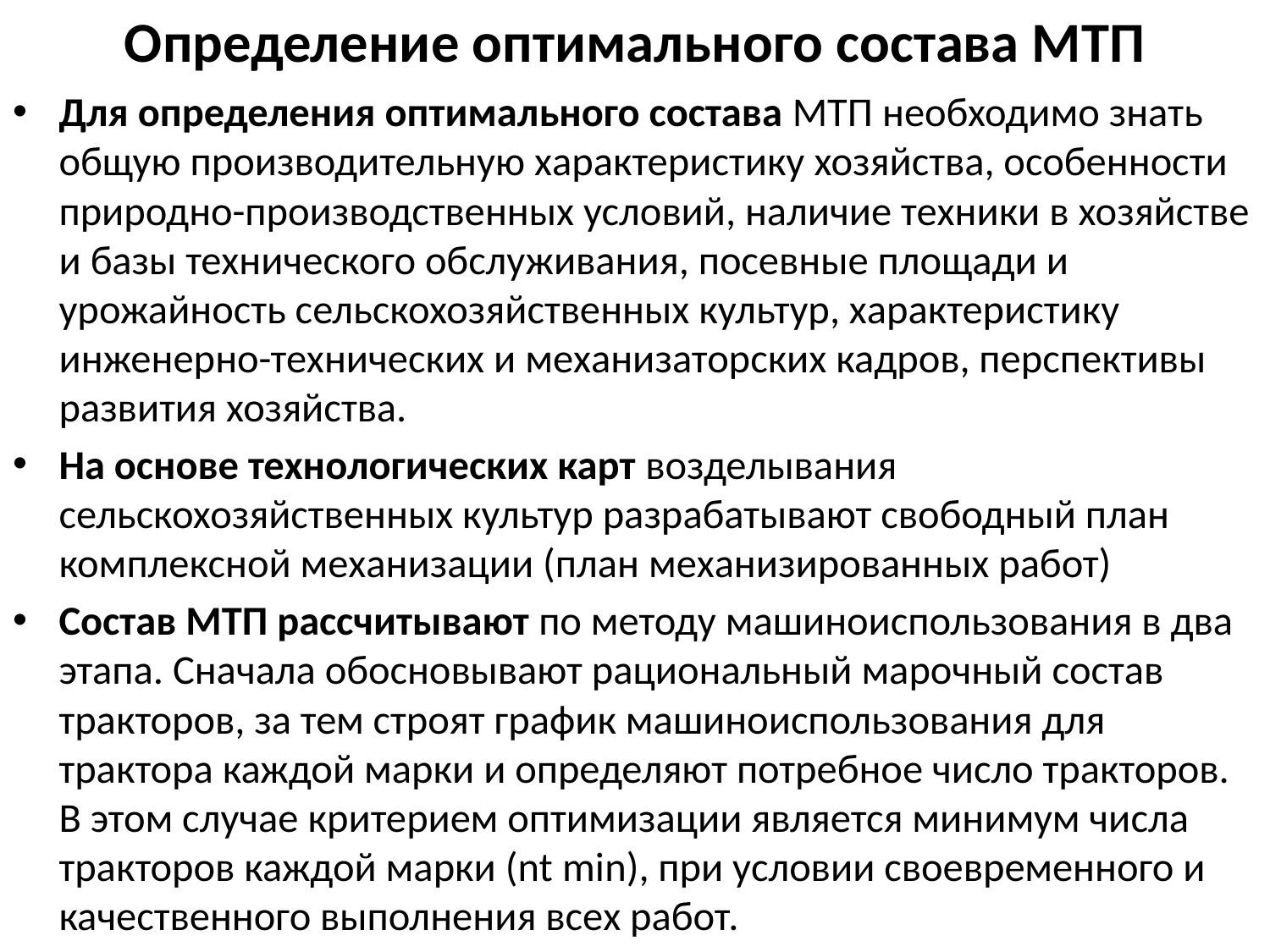

# Определение оптимального состава МТП
Для определения оптимального состава МТП необходимо знать общую производительную характеристику хозяйства, особенности природно-производственных условий, наличие техники в хозяйстве и базы технического обслуживания, посевные площади и урожайность сельскохозяйственных культур, характеристику инженерно-технических и механизаторских кадров, перспективы развития хозяйства.
На основе технологических карт возделывания сельскохозяйственных культур разрабатывают свободный план комплексной механизации (план механизированных работ)
Состав МТП рассчитывают по методу машиноиспользования в два этапа. Сначала обосновывают рациональный марочный состав тракторов, за тем строят график машиноиспользования для трактора каждой марки и определяют потребное число тракторов. В этом случае критерием оптимизации является минимум числа тракторов каждой марки (nt min), при условии своевременного и качественного выполнения всех работ.